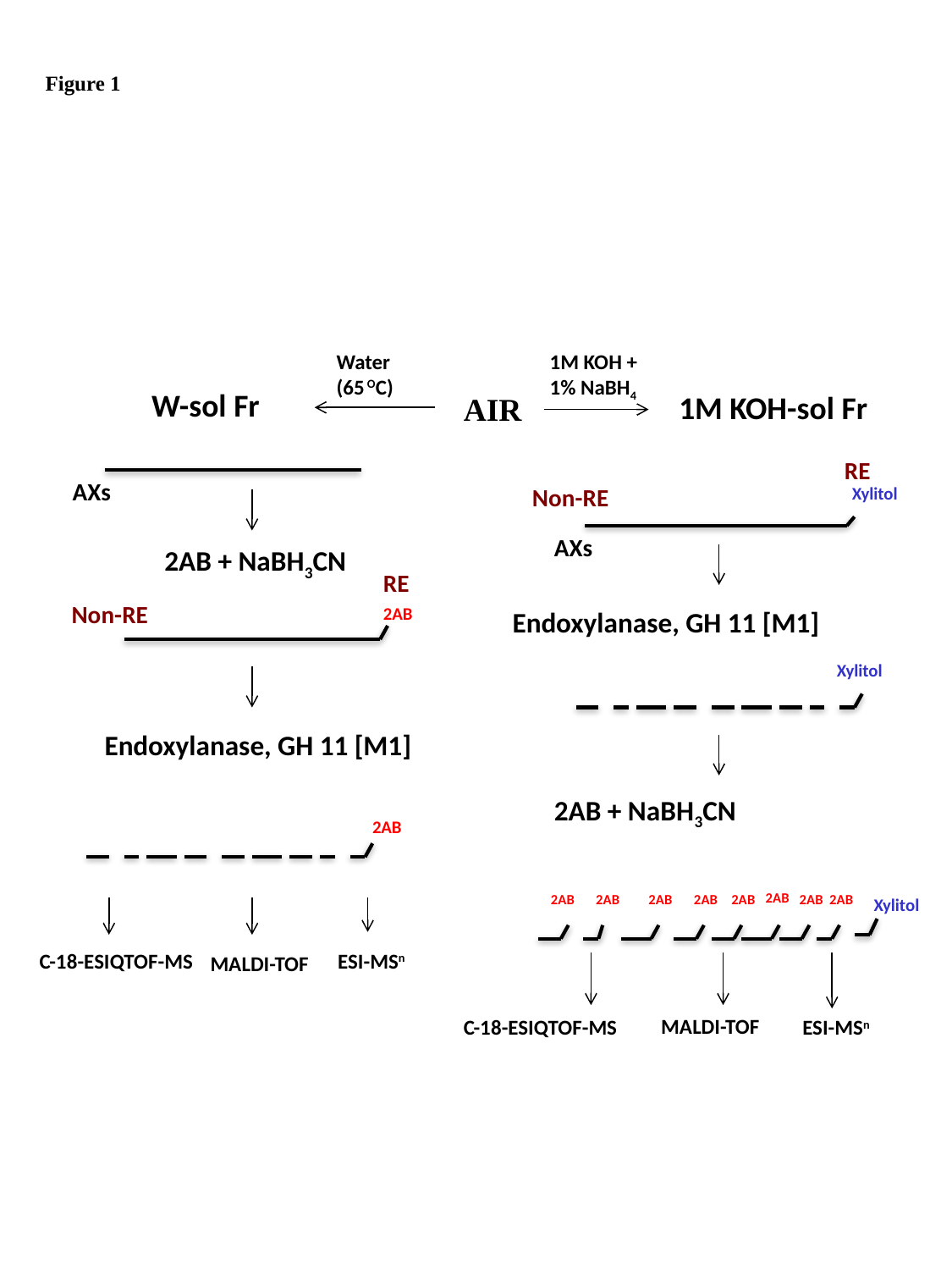

Figure 1
Water
(65 OC)
1M KOH +
1% NaBH4
W-sol Fr
1M KOH-sol Fr
AIR
AXs
2AB
Xylitol
AXs
2AB + NaBH3CN
Endoxylanase, GH 11 [M1]
Xylitol
Endoxylanase, GH 11 [M1]
2AB + NaBH3CN
2AB
2AB
2AB
2AB
2AB
2AB
2AB
2AB
2AB
Xylitol
C-18-ESIQTOF-MS
ESI-MSn
MALDI-TOF
MALDI-TOF
C-18-ESIQTOF-MS
ESI-MSn
RE
Non-RE
RE
Non-RE